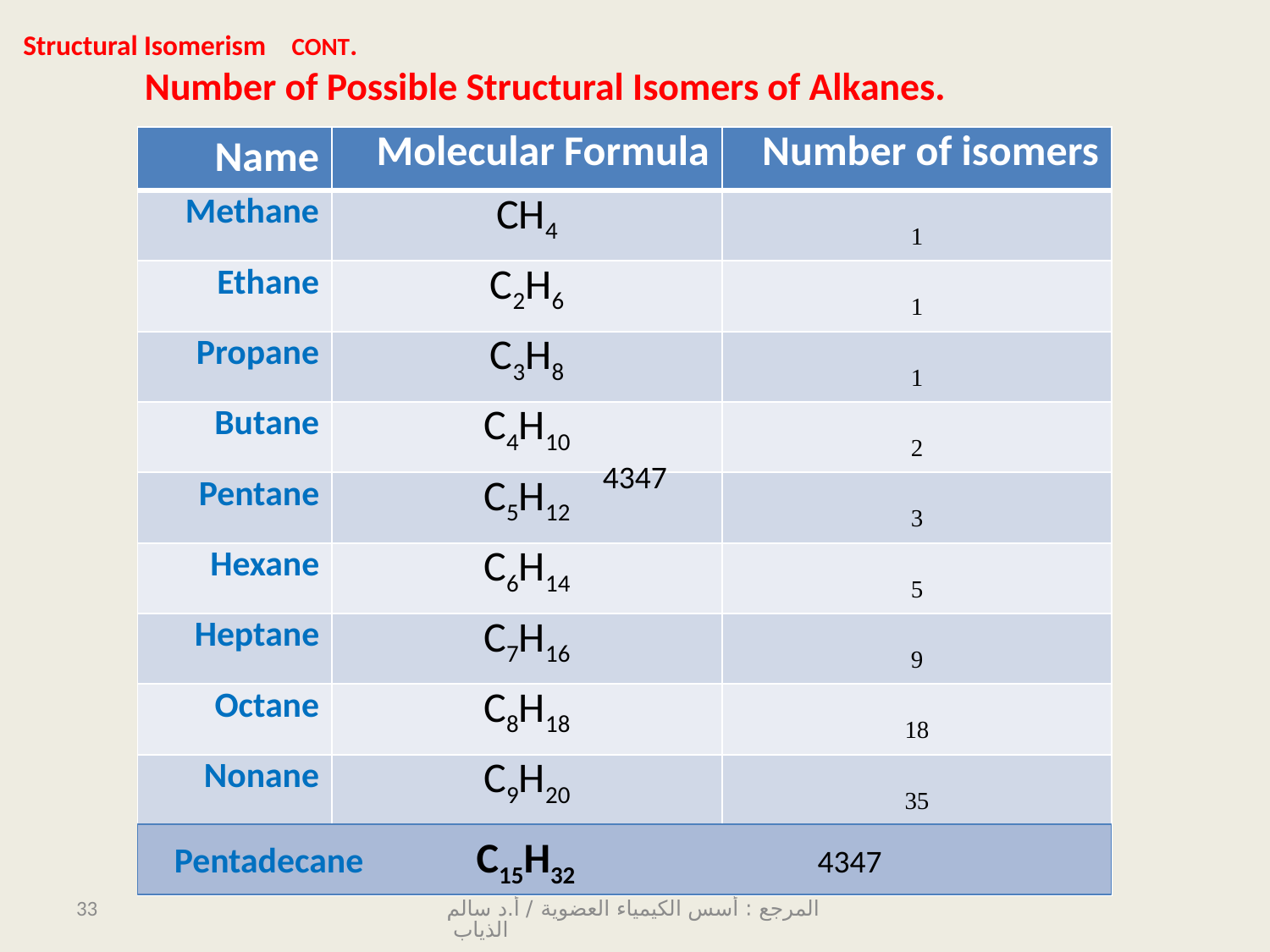

Structural Isomerism    CONT.
              Number of Possible Structural Isomers of Alkanes.
| Name | Molecular Formula | Number of isomers |
| --- | --- | --- |
| Methane | CH4 | 1 |
| Ethane | C2H6 | 1 |
| Propane | C3H8 | 1 |
| Butane | C4H10 | 2 |
| Pentane | C5H12 | 3 |
| Hexane | C6H14 | 5 |
| Heptane | C7H16 | 9 |
| Octane | C8H18 | 18 |
| Nonane | C9H20 | 35 |
| Decane | C10H22 | 75 |
4347
   Pentadecane              C15H32                                            4347
33
المرجع : أسس الكيمياء العضوية / أ.د سالم الذياب